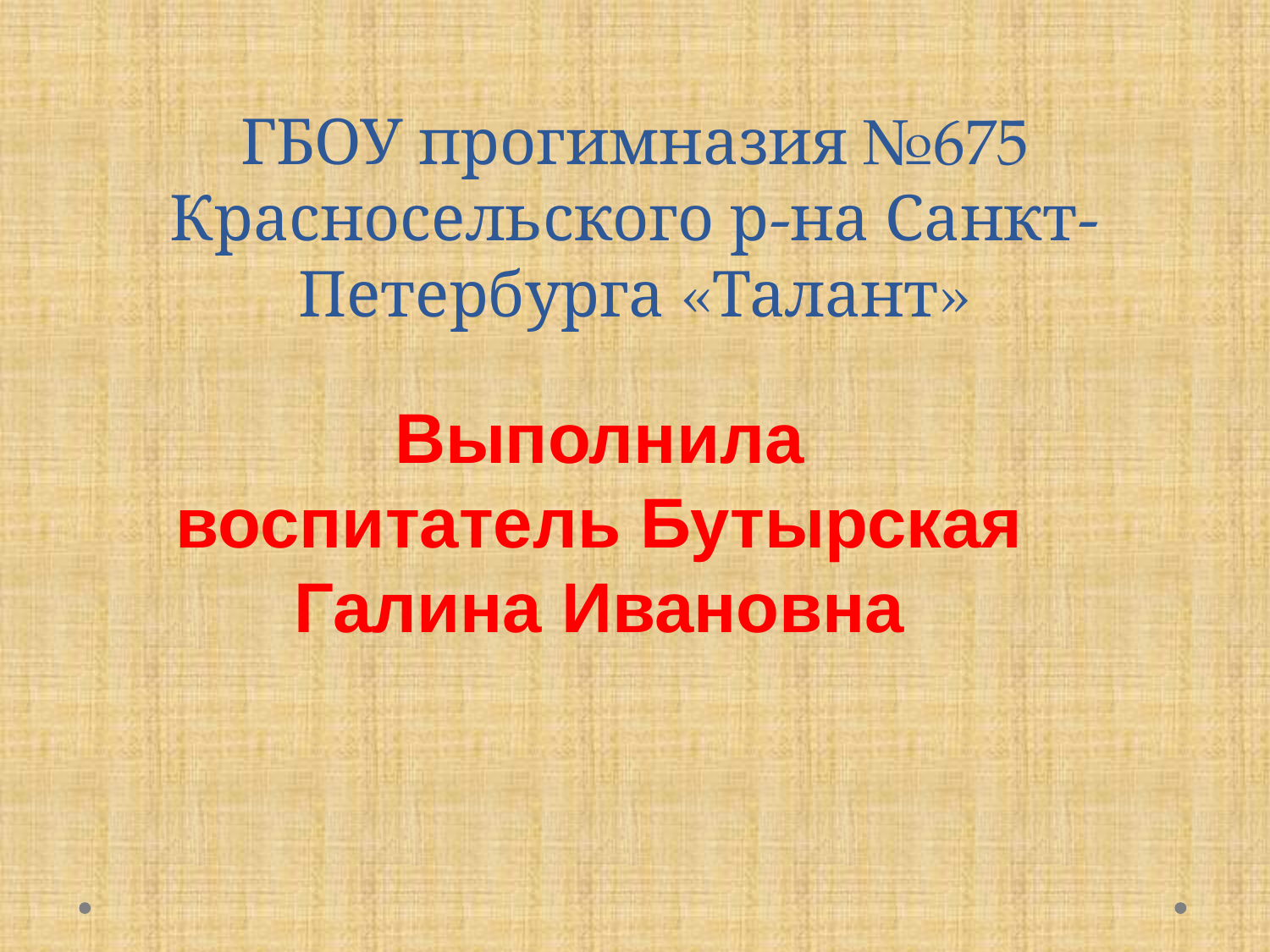

# ГБОУ прогимназия №675 Красносельского р-на Санкт-Петербурга «Талант»
Выполнила воспитатель Бутырская Галина Ивановна